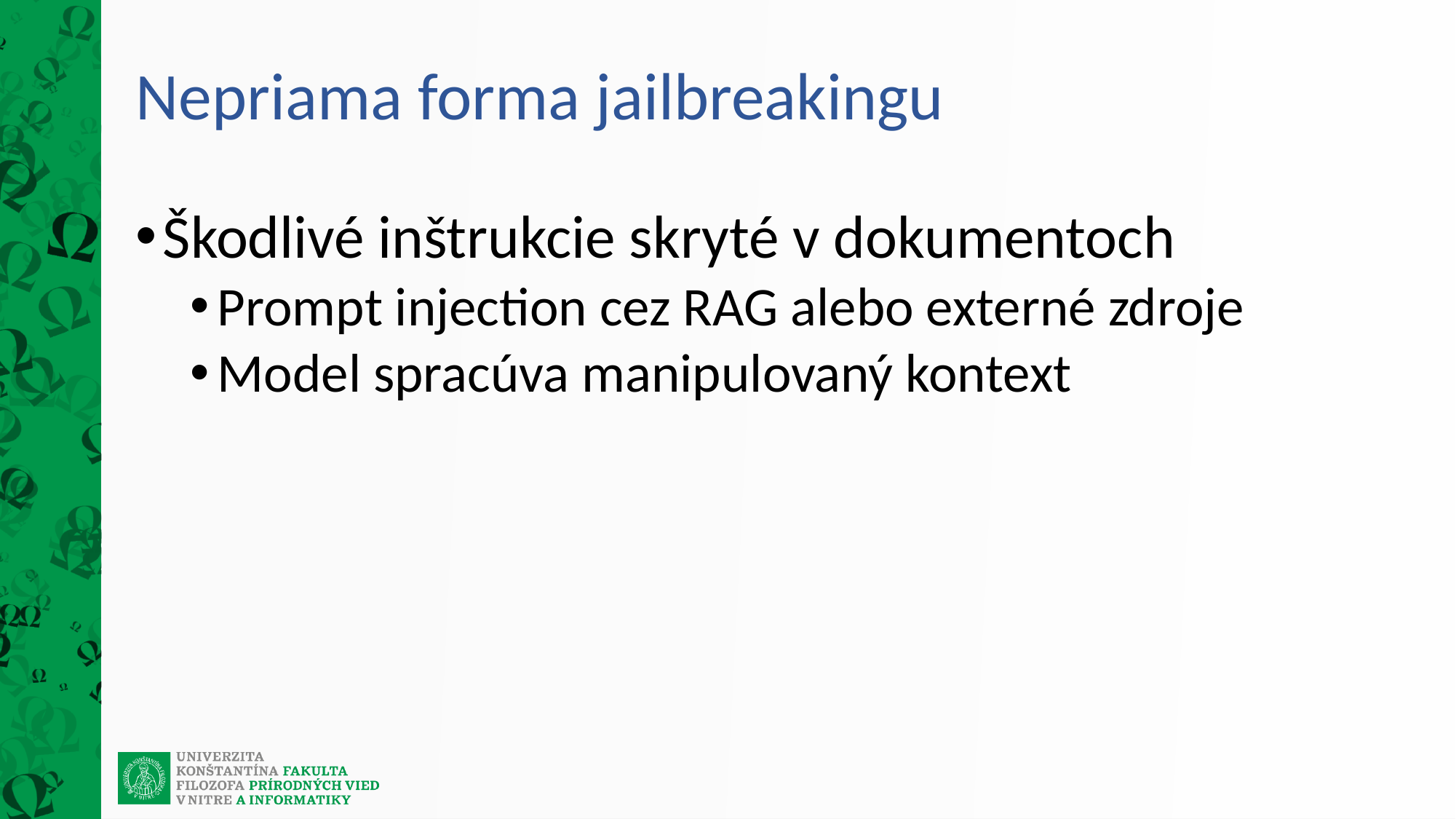

# Nepriama forma jailbreakingu
Škodlivé inštrukcie skryté v dokumentoch
Prompt injection cez RAG alebo externé zdroje
Model spracúva manipulovaný kontext